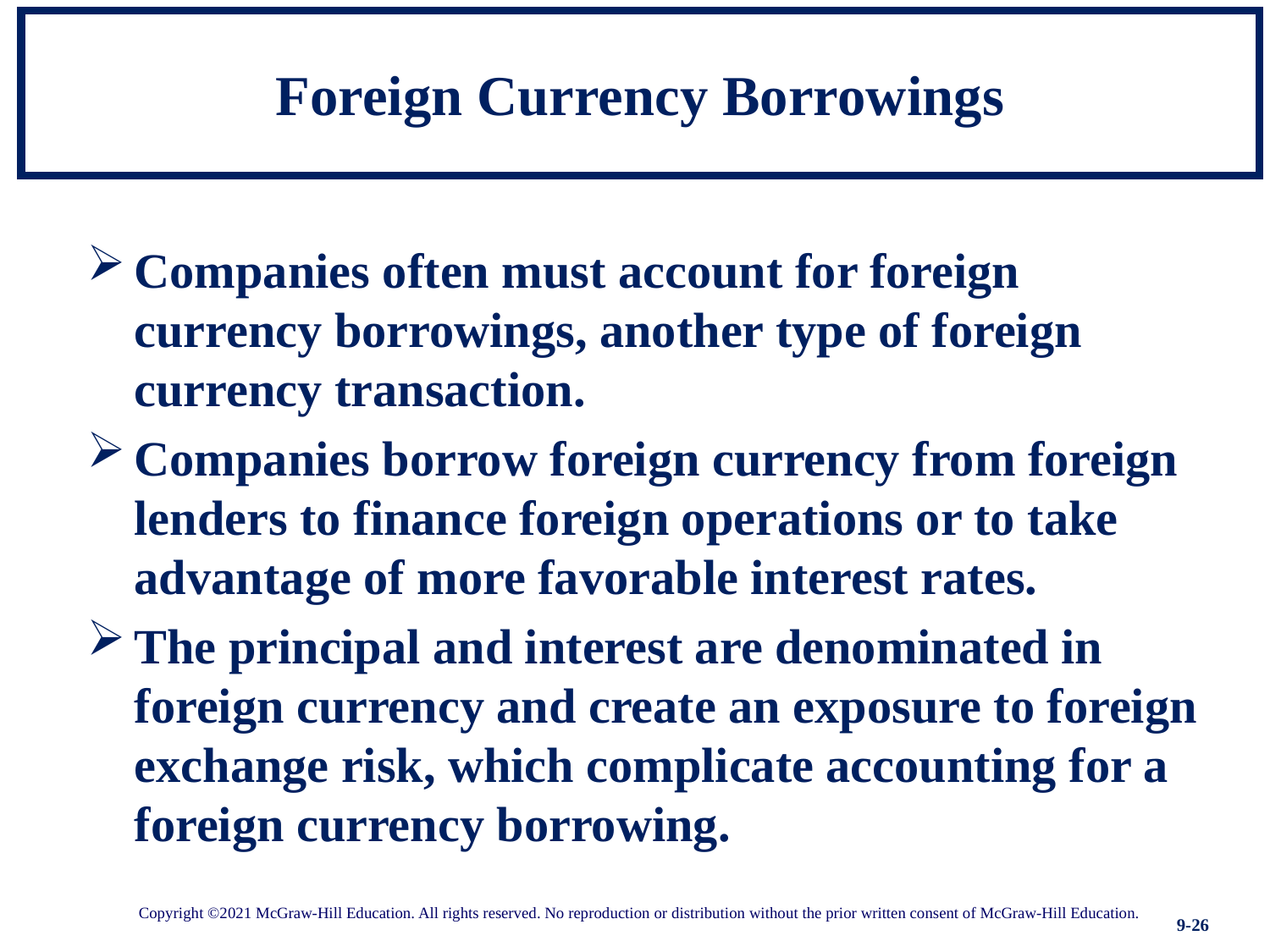

# Foreign Currency Borrowings
Companies often must account for foreign currency borrowings, another type of foreign currency transaction.
Companies borrow foreign currency from foreign lenders to finance foreign operations or to take advantage of more favorable interest rates.
The principal and interest are denominated in foreign currency and create an exposure to foreign exchange risk, which complicate accounting for a foreign currency borrowing.
Copyright ©2021 McGraw-Hill Education. All rights reserved. No reproduction or distribution without the prior written consent of McGraw-Hill Education.
9-26